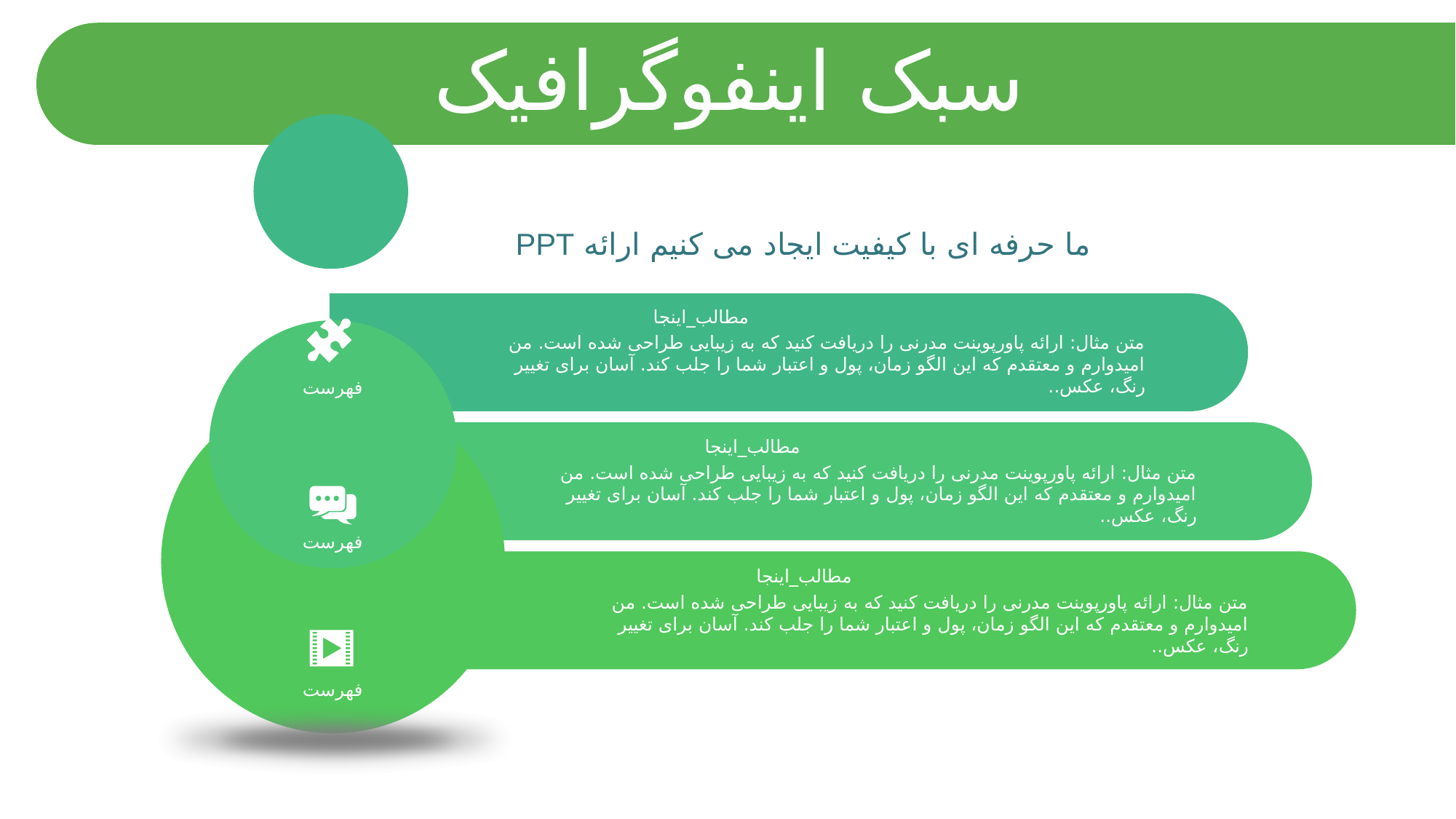

سبک اینفوگرافیک

ما حرفه ای با کیفیت ایجاد می کنیم ارائه PPT
مطالب_اینجا
متن مثال: ارائه پاورپوینت مدرنی را دریافت کنید که به زیبایی طراحی شده است. من امیدوارم و معتقدم که این الگو زمان، پول و اعتبار شما را جلب کند. آسان برای تغییر رنگ، عکس..

فهرست
مطالب_اینجا
متن مثال: ارائه پاورپوینت مدرنی را دریافت کنید که به زیبایی طراحی شده است. من امیدوارم و معتقدم که این الگو زمان، پول و اعتبار شما را جلب کند. آسان برای تغییر رنگ، عکس..

فهرست
مطالب_اینجا
متن مثال: ارائه پاورپوینت مدرنی را دریافت کنید که به زیبایی طراحی شده است. من امیدوارم و معتقدم که این الگو زمان، پول و اعتبار شما را جلب کند. آسان برای تغییر رنگ، عکس..

فهرست